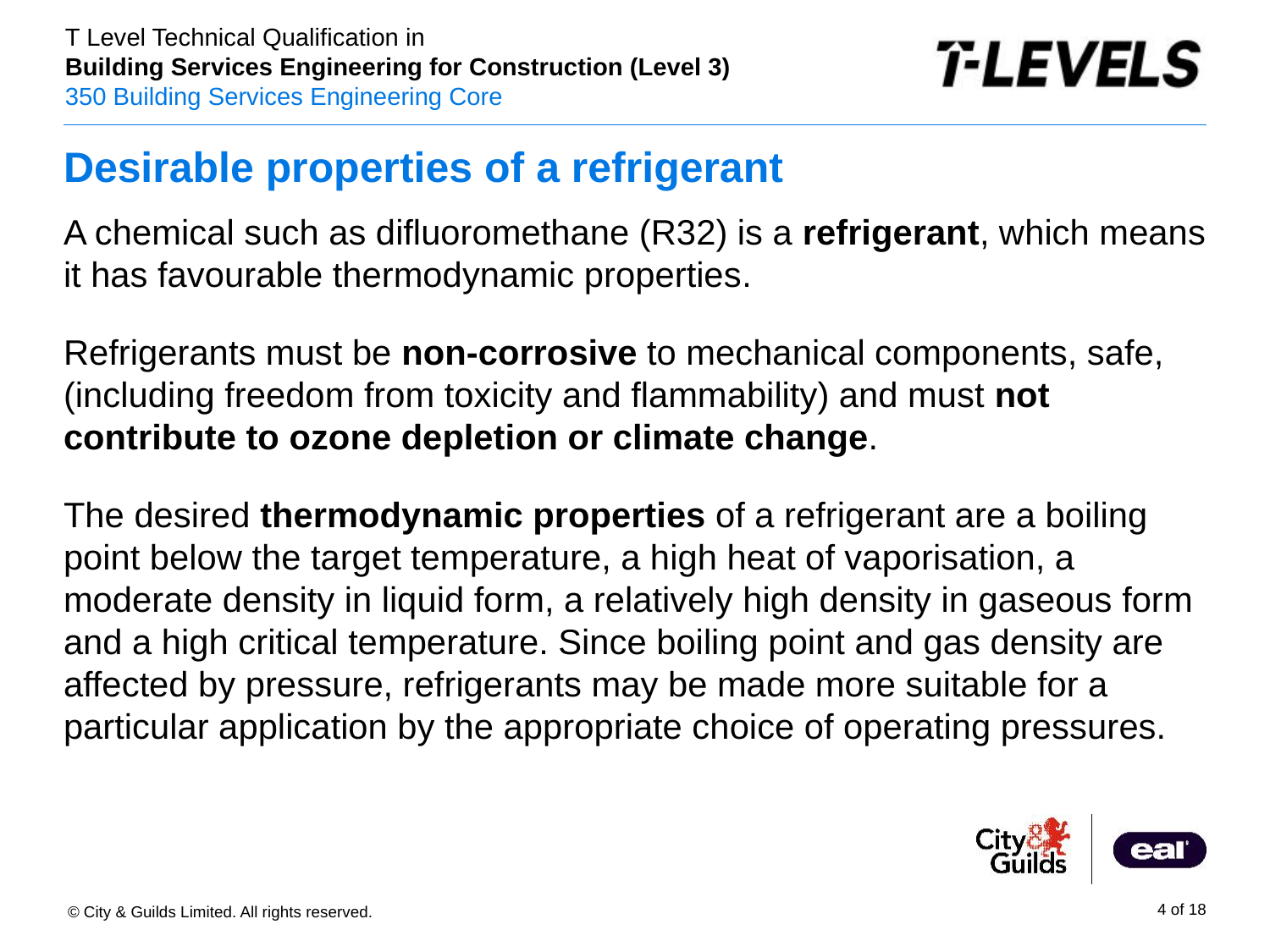

# Desirable properties of a refrigerant
A chemical such as difluoromethane (R32) is a refrigerant, which means it has favourable thermodynamic properties.
Refrigerants must be non-corrosive to mechanical components, safe, (including freedom from toxicity and flammability) and must not contribute to ozone depletion or climate change.
The desired thermodynamic properties of a refrigerant are a boiling point below the target temperature, a high heat of vaporisation, a moderate density in liquid form, a relatively high density in gaseous form and a high critical temperature. Since boiling point and gas density are affected by pressure, refrigerants may be made more suitable for a particular application by the appropriate choice of operating pressures.